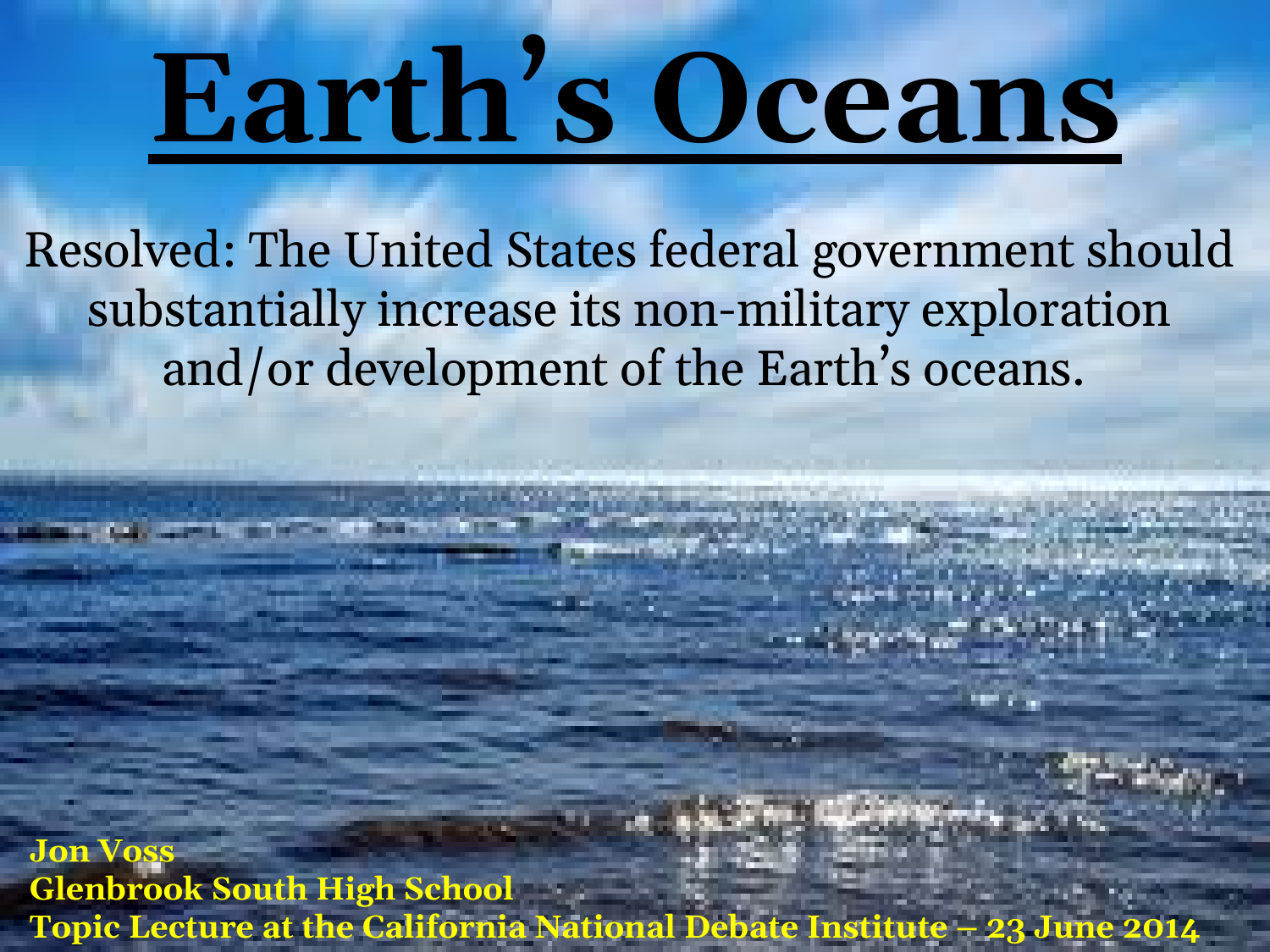

# Earth’s Oceans
Resolved: The United States federal government should substantially increase its non-military exploration and/or development of the Earth’s oceans.
Jon Voss
Glenbrook South High School
Topic Lecture at the California National Debate Institute – 23 June 2014